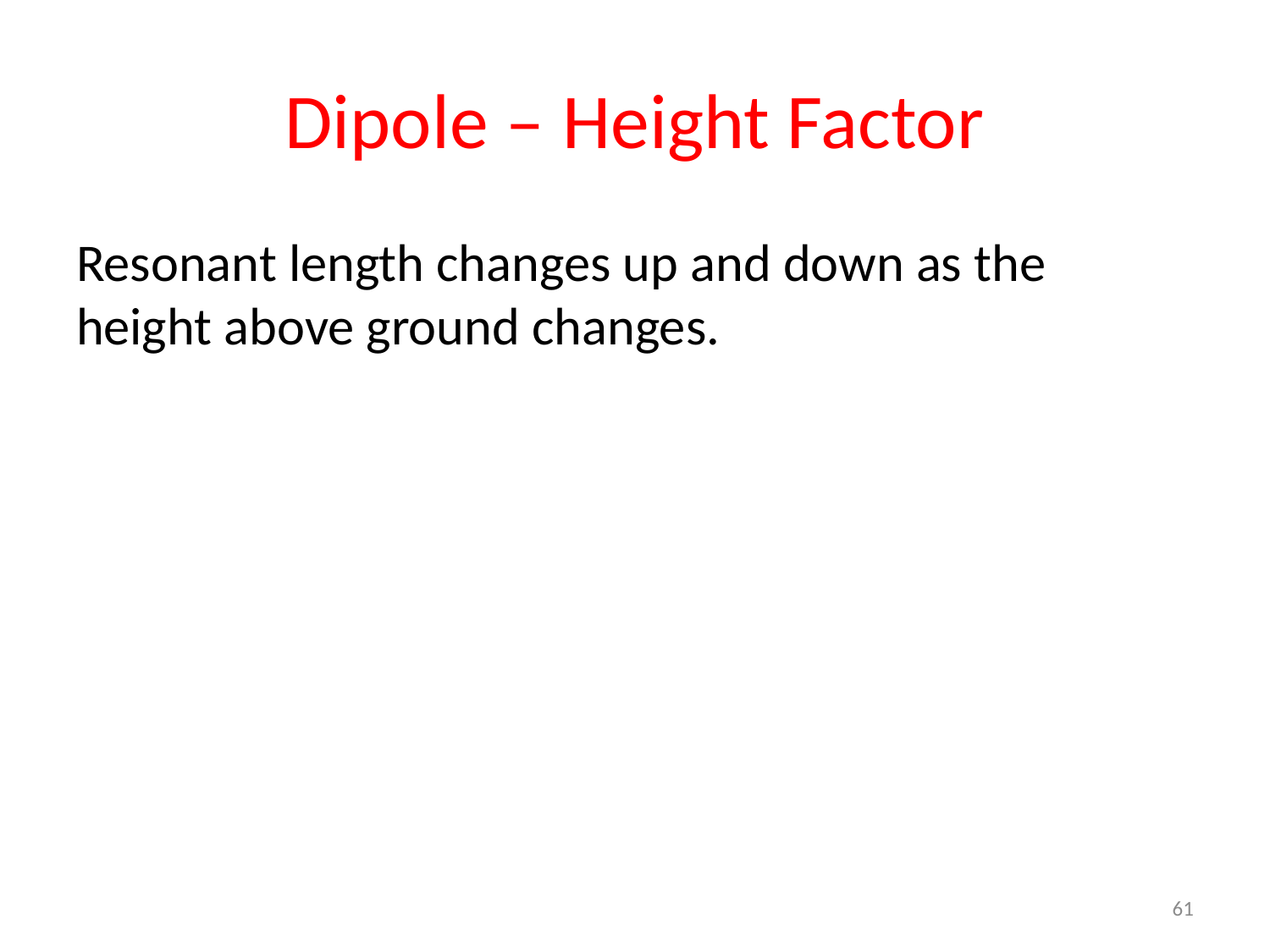

# Dipole – Height Factor
Resonant length changes up and down as the height above ground changes.
61